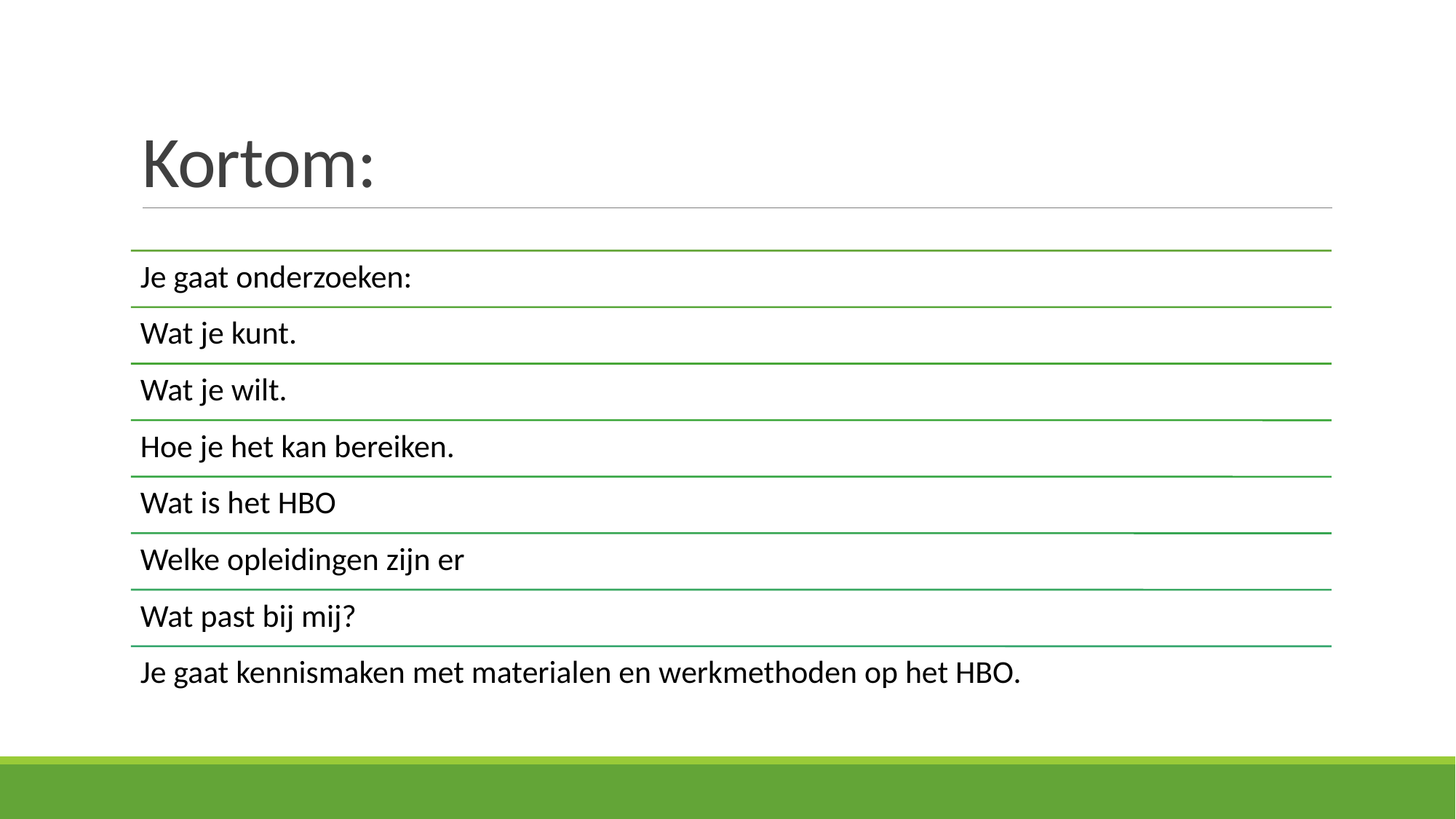

# Kortom:
Je gaat onderzoeken:
Wat je kunt.
Wat je wilt.
Hoe je het kan bereiken.
Wat is het HBO
Welke opleidingen zijn er
Wat past bij mij?
Je gaat kennismaken met materialen en werkmethoden op het HBO.